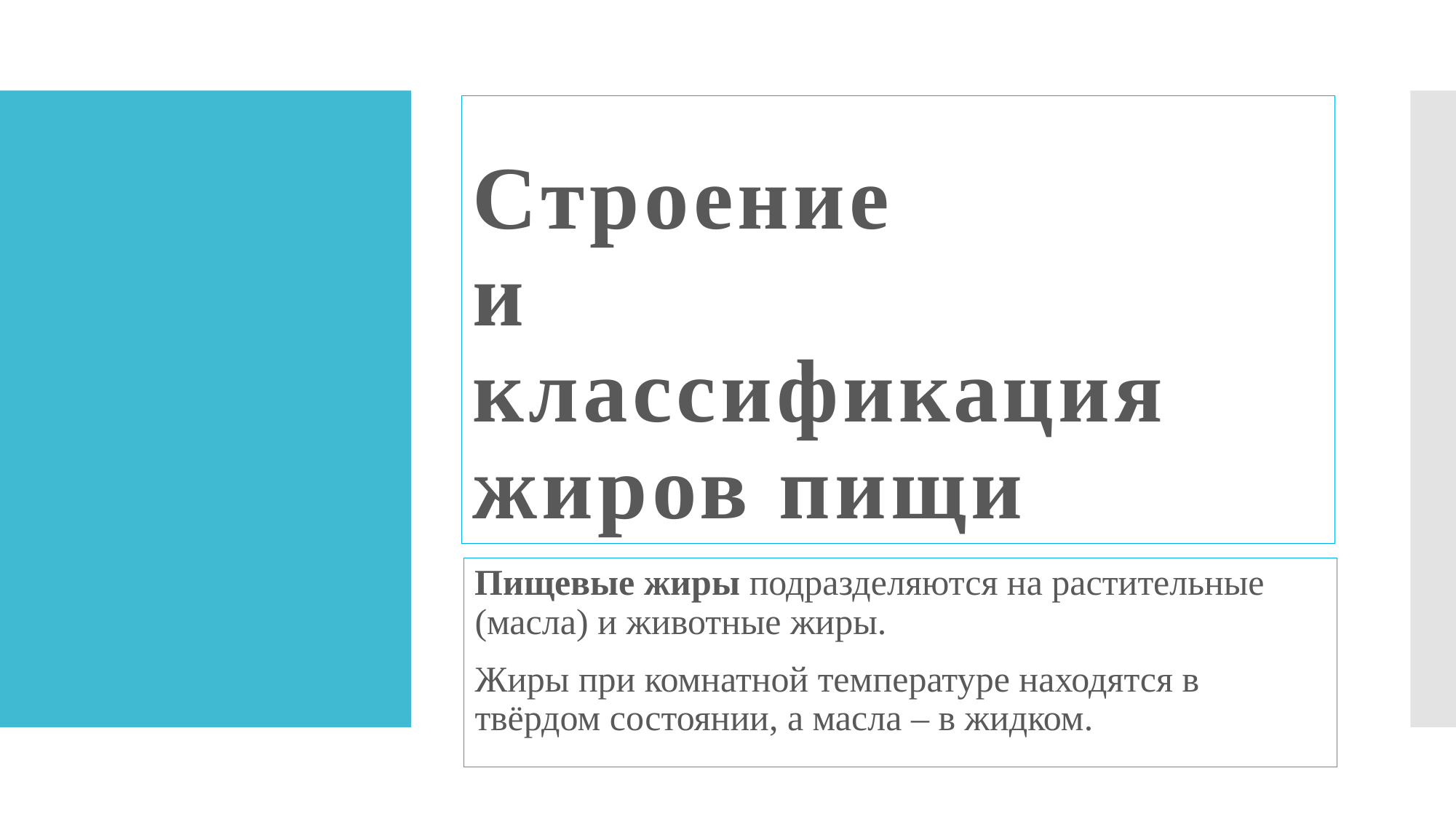

# Строение и классификация жиров пищи
Пищевые жиры подразделяются на растительные (масла) и животные жиры.
Жиры при комнатной температуре находятся в твёрдом состоянии, а масла – в жидком.